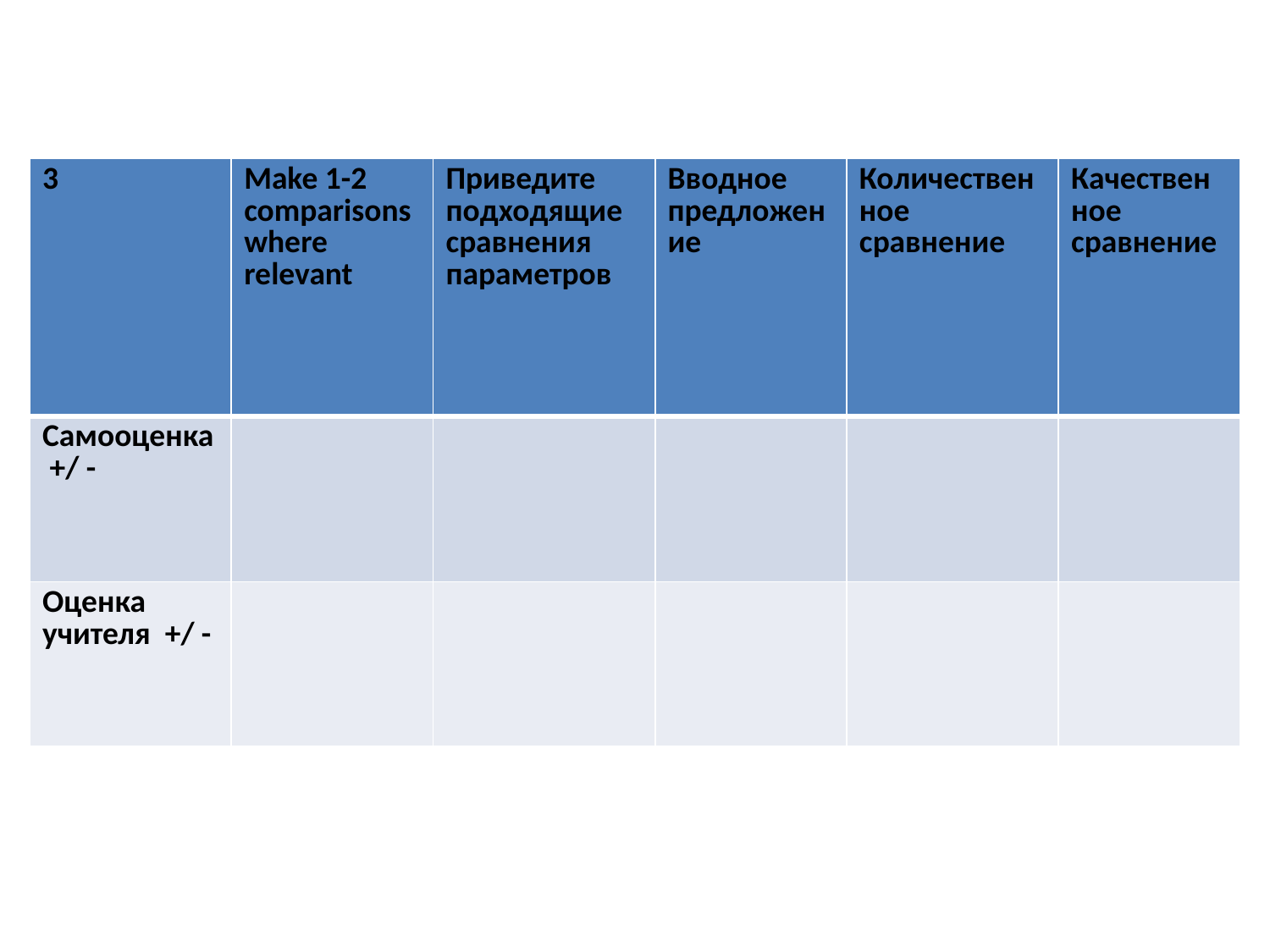

#
| 3 | Make 1-2 comparisons where relevant | Приведите подходящие сравнения параметров | Вводное предложение | Количественное сравнение | Качественное сравнение |
| --- | --- | --- | --- | --- | --- |
| Самооценка +/ - |  |  |  |  |  |
| Оценка учителя +/ - |  |  |  |  |  |
| 3 | Make 1-2 comparisons where relevant | Приведите подходящие сравнения параметров | Вводное предложение | Количественное сравнение | Качественное сравнение |
| --- | --- | --- | --- | --- | --- |
| Самооценка +/ - |  |  |  |  |  |
| Оценка учителя +/ - |  |  |  |  |  |